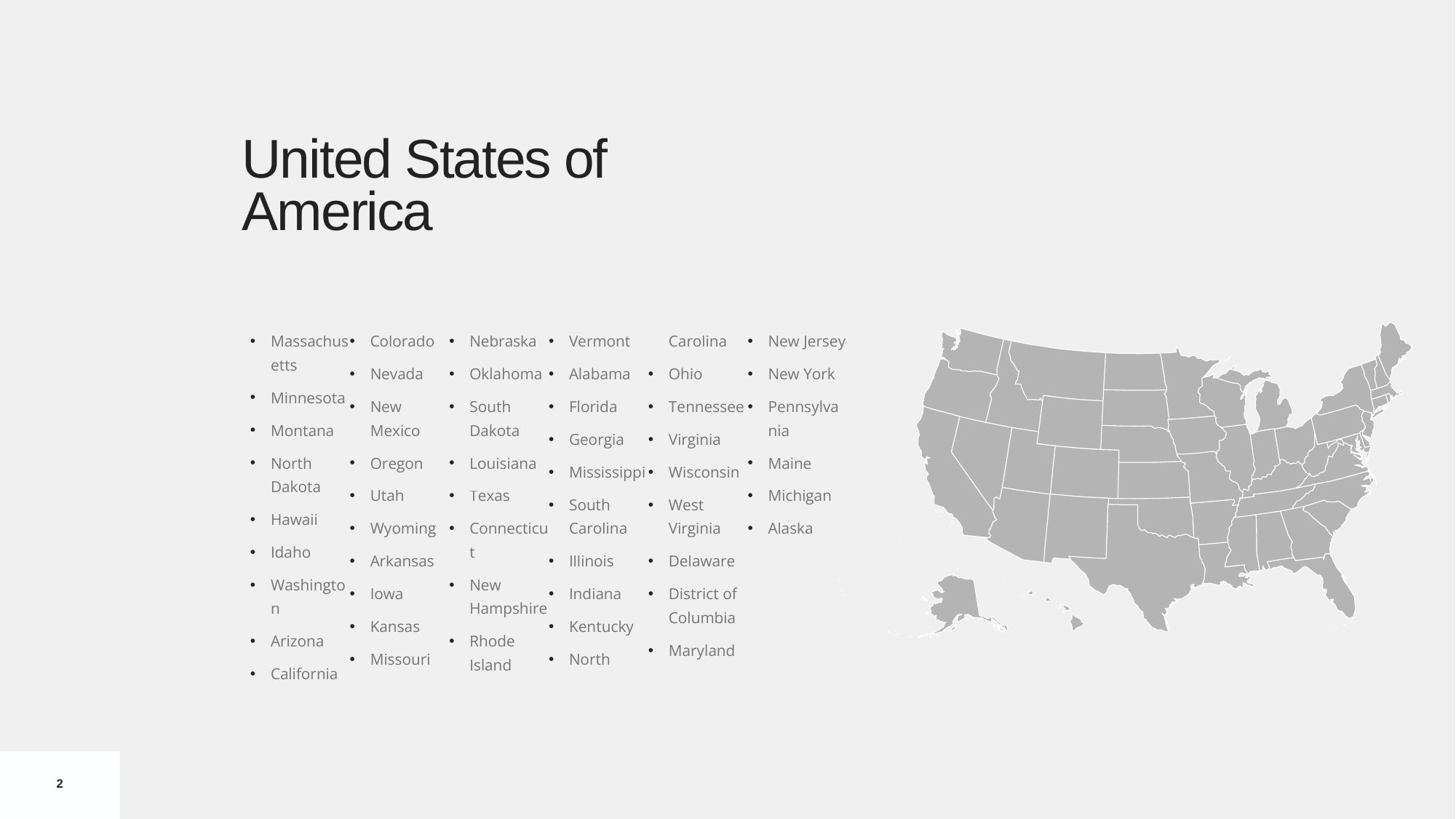

# United States of America

Massachusetts
Minnesota
Montana
North Dakota
Hawaii
Idaho
Washington
Arizona
California
Colorado
Nevada
New Mexico
Oregon
Utah
Wyoming
Arkansas
Iowa
Kansas
Missouri
Nebraska
Oklahoma
South Dakota
Louisiana
Texas
Connecticut
New Hampshire
Rhode Island
Vermont
Alabama
Florida
Georgia
Mississippi
South Carolina
Illinois
Indiana
Kentucky
North Carolina
Ohio
Tennessee
Virginia
Wisconsin
West Virginia
Delaware
District of Columbia
Maryland
New Jersey
New York
Pennsylvania
Maine
Michigan
Alaska